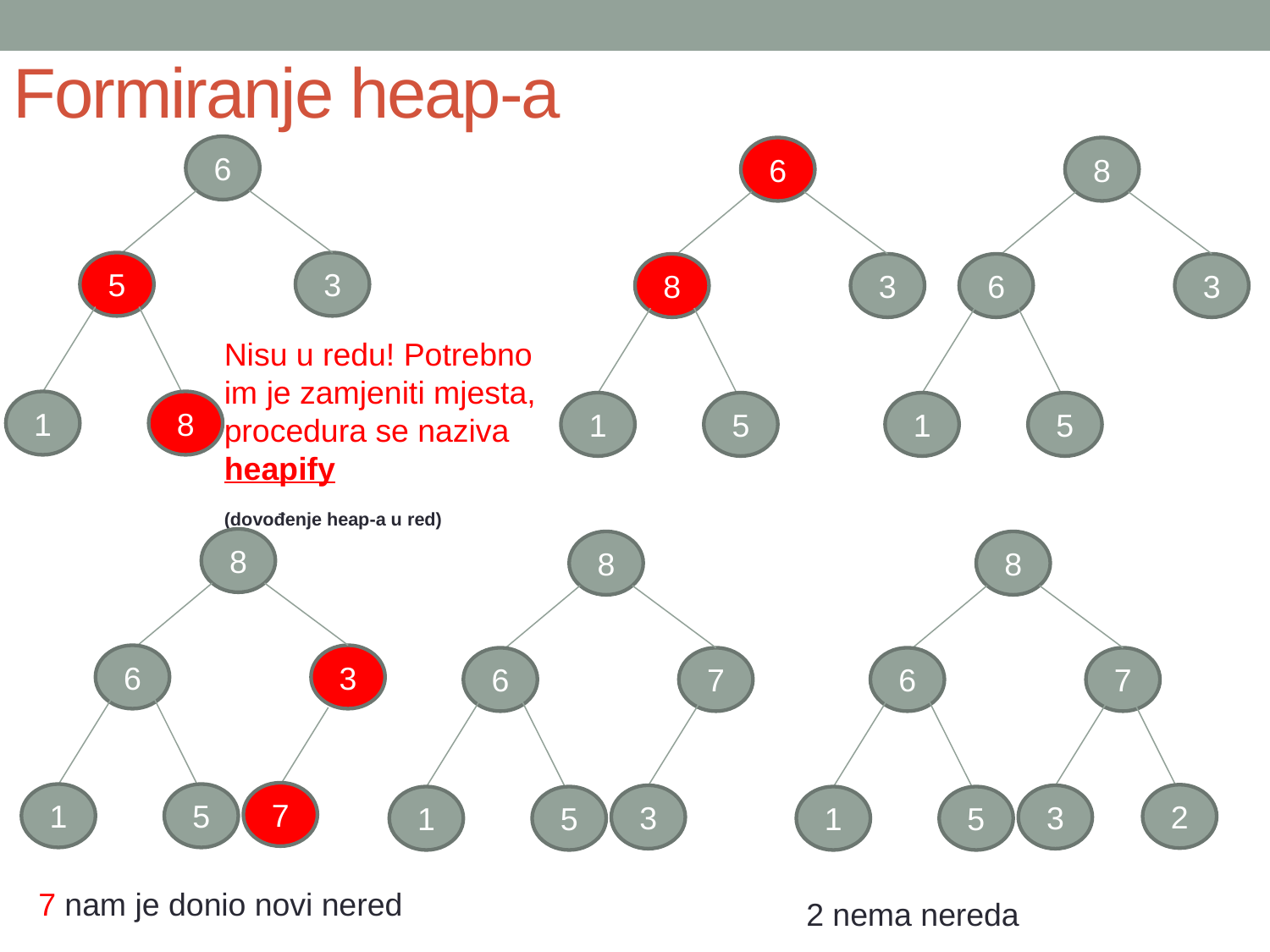

# Formiranje heap-a
6
6
8

5
3
8
3
6
3
Nisu u redu! Potrebno im je zamjeniti mjesta, procedura se naziva heapify
(dovođenje heap-a u red)
1
8
1
5
1
5
8
8
8
6
3
6
7
6
7
7
1
5
2
3
3
1
5
1
5
7 nam je donio novi nered
2 nema nereda